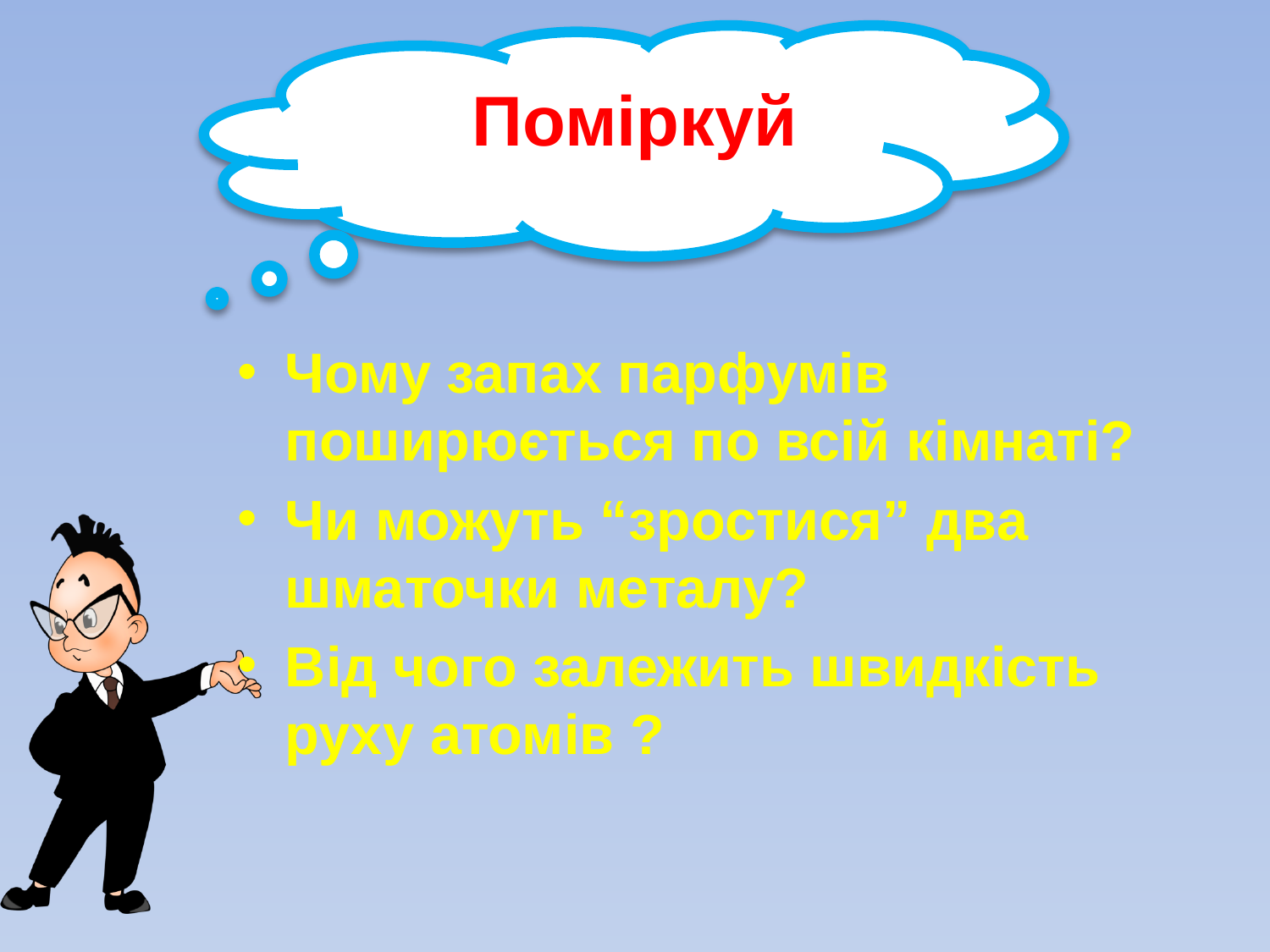

# Поміркуй
Чому запах парфумів поширюється по всій кімнаті?
Чи можуть “зростися” два шматочки металу?
Від чого залежить швидкість руху атомів ?